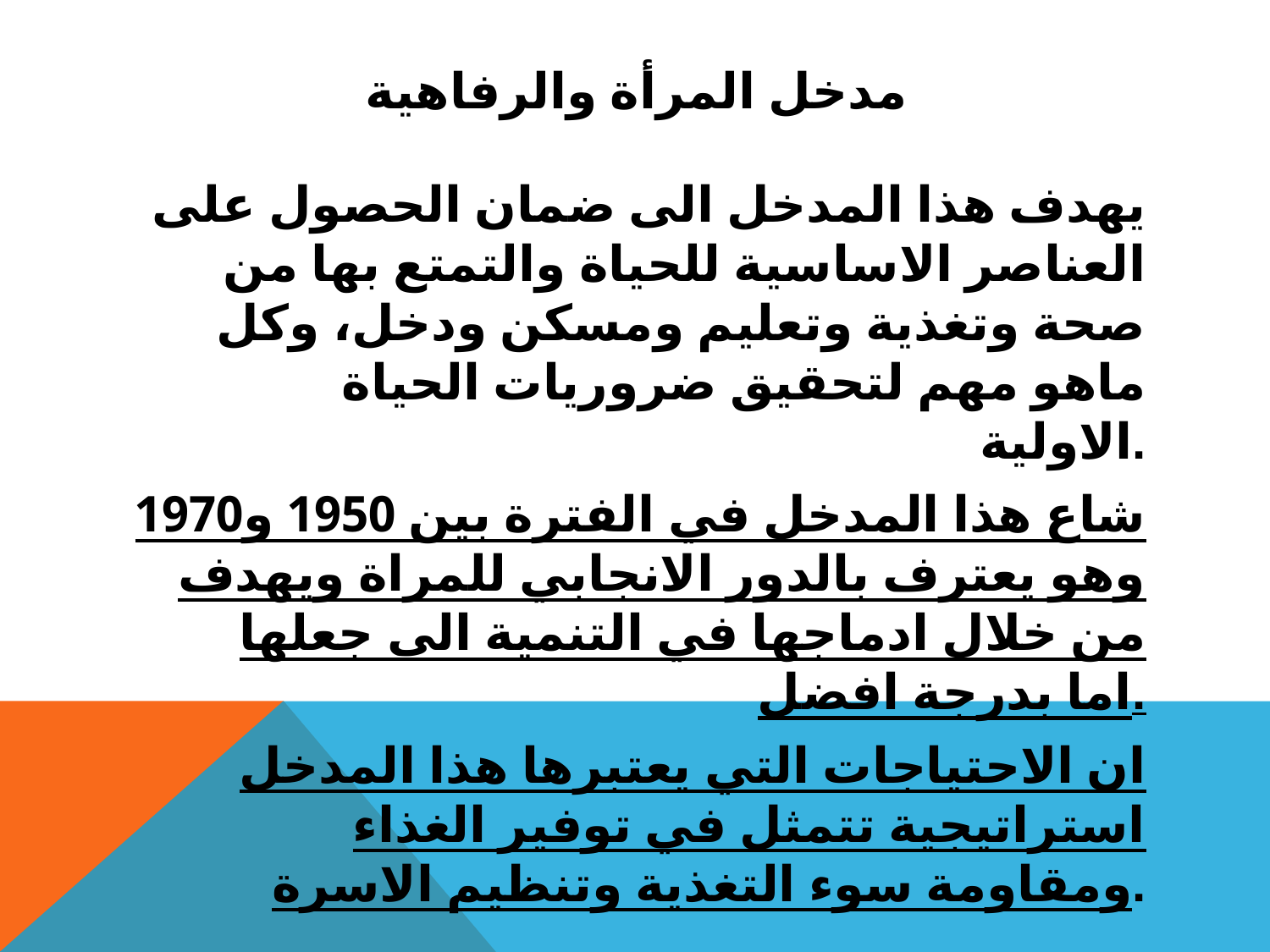

# مدخل المرأة والرفاهية
يهدف هذا المدخل الى ضمان الحصول على العناصر الاساسية للحياة والتمتع بها من صحة وتغذية وتعليم ومسكن ودخل، وكل ماهو مهم لتحقيق ضروريات الحياة الاولية.
شاع هذا المدخل في الفترة بين 1950 و1970 وهو يعترف بالدور الانجابي للمراة ويهدف من خلال ادماجها في التنمية الى جعلها اما بدرجة افضل.
ان الاحتياجات التي يعتبرها هذا المدخل استراتيجية تتمثل في توفير الغذاء ومقاومة سوء التغذية وتنظيم الاسرة.